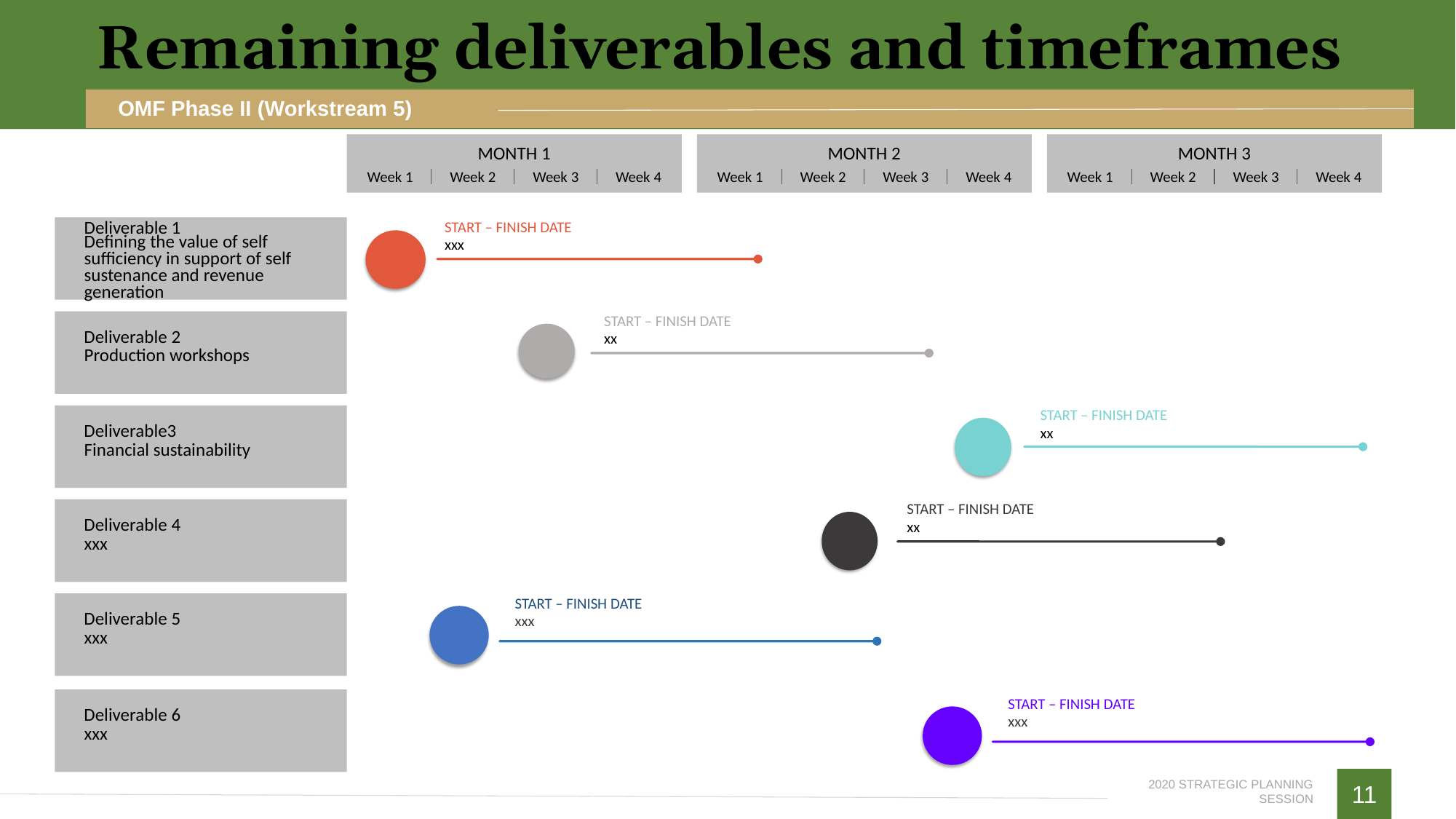

Remaining deliverables and timeframes

OMF Phase II (Workstream 5)

MONTH 1
Week 1
Week 2
Week 3
Week 4

MONTH 2
Week 1
Week 2
Week 3
Week 4

MONTH 3
Week 1
Week 2
Week 3
Week 4
Deliverable 1
Defining the value of self sufficiency in support of self sustenance and revenue generation

START – FINISH DATE
xxx

Deliverable 2
Production workshops
START – FINISH DATE
xx

Deliverable3
Financial sustainability
START – FINISH DATE
xx

Deliverable 4
xxx
START – FINISH DATE
xx

Deliverable 5
xxx
START – FINISH DATE
xxx

START – FINISH DATE
xxx

Deliverable 6
xxx